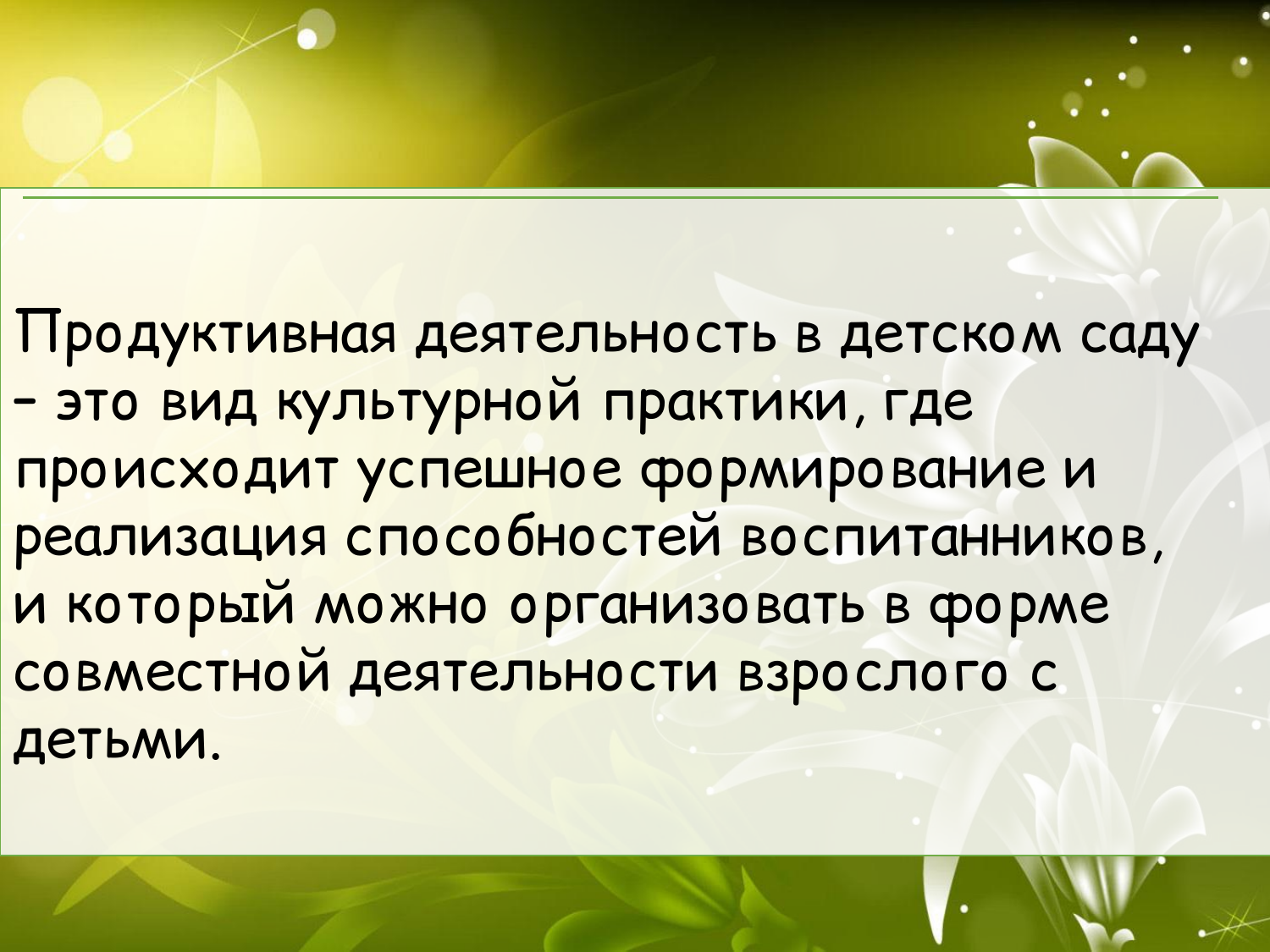

Продуктивная деятельность в детском саду – это вид культурной практики, где происходит успешное формирование и реализация способностей воспитанников, и который можно организовать в форме совместной деятельности взрослого с детьми.